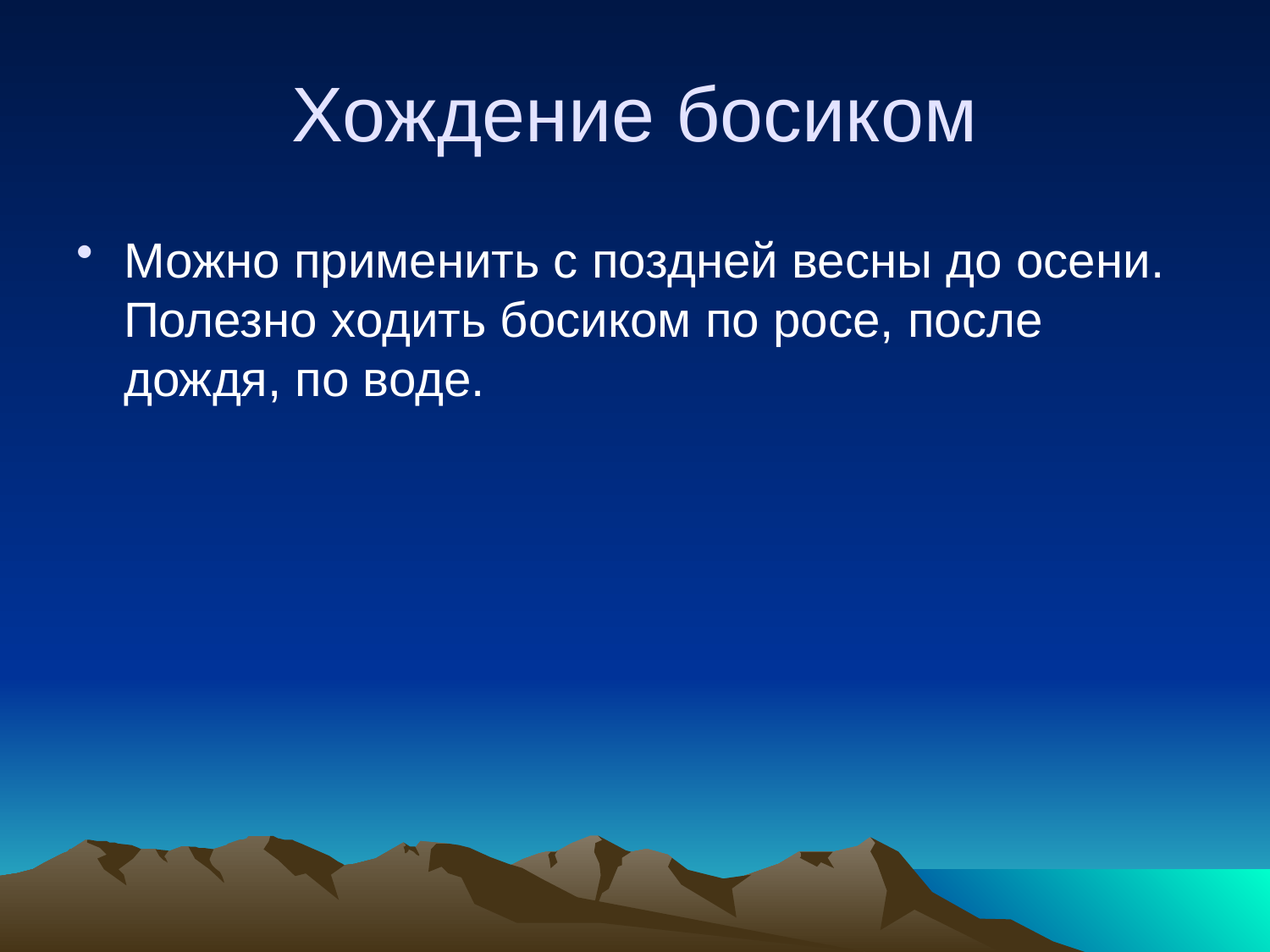

# Хождение босиком
Можно применить с поздней весны до осени. Полезно ходить босиком по росе, после дождя, по воде.